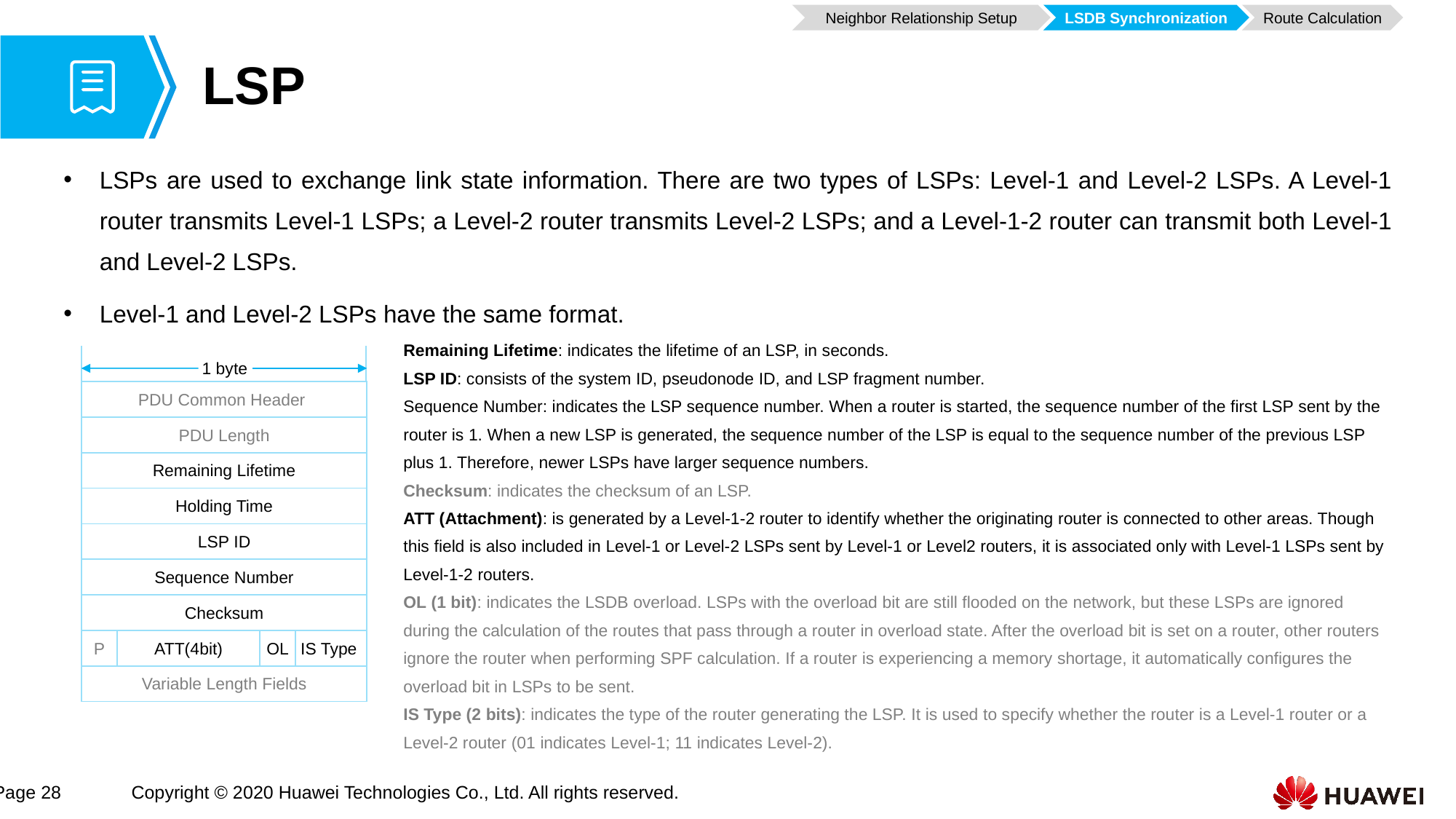

Neighbor Relationship Setup
LSDB Synchronization
Route Calculation
# LSP
LSPs are used to exchange link state information. There are two types of LSPs: Level-1 and Level-2 LSPs. A Level-1 router transmits Level-1 LSPs; a Level-2 router transmits Level-2 LSPs; and a Level-1-2 router can transmit both Level-1 and Level-2 LSPs.
Level-1 and Level-2 LSPs have the same format.
Remaining Lifetime: indicates the lifetime of an LSP, in seconds.
LSP ID: consists of the system ID, pseudonode ID, and LSP fragment number.
Sequence Number: indicates the LSP sequence number. When a router is started, the sequence number of the first LSP sent by the router is 1. When a new LSP is generated, the sequence number of the LSP is equal to the sequence number of the previous LSP plus 1. Therefore, newer LSPs have larger sequence numbers.
Checksum: indicates the checksum of an LSP.
ATT (Attachment): is generated by a Level-1-2 router to identify whether the originating router is connected to other areas. Though this field is also included in Level-1 or Level-2 LSPs sent by Level-1 or Level2 routers, it is associated only with Level-1 LSPs sent by Level-1-2 routers.
OL (1 bit): indicates the LSDB overload. LSPs with the overload bit are still flooded on the network, but these LSPs are ignored during the calculation of the routes that pass through a router in overload state. After the overload bit is set on a router, other routers ignore the router when performing SPF calculation. If a router is experiencing a memory shortage, it automatically configures the overload bit in LSPs to be sent.
IS Type (2 bits): indicates the type of the router generating the LSP. It is used to specify whether the router is a Level-1 router or a Level-2 router (01 indicates Level-1; 11 indicates Level-2).
1 byte

| PDU Common Header |  |  |  |
| --- | --- | --- | --- |
| PDU Length |  |  |  |
| Remaining Lifetime |  |  |  |
| Holding Time |  |  |  |
| LSP ID |  |  |  |
| Sequence Number |  |  |  |
| Checksum |  |  |  |
| P | ATT(4bit) | OL | IS Type |
| Variable Length Fields |  |  |  |